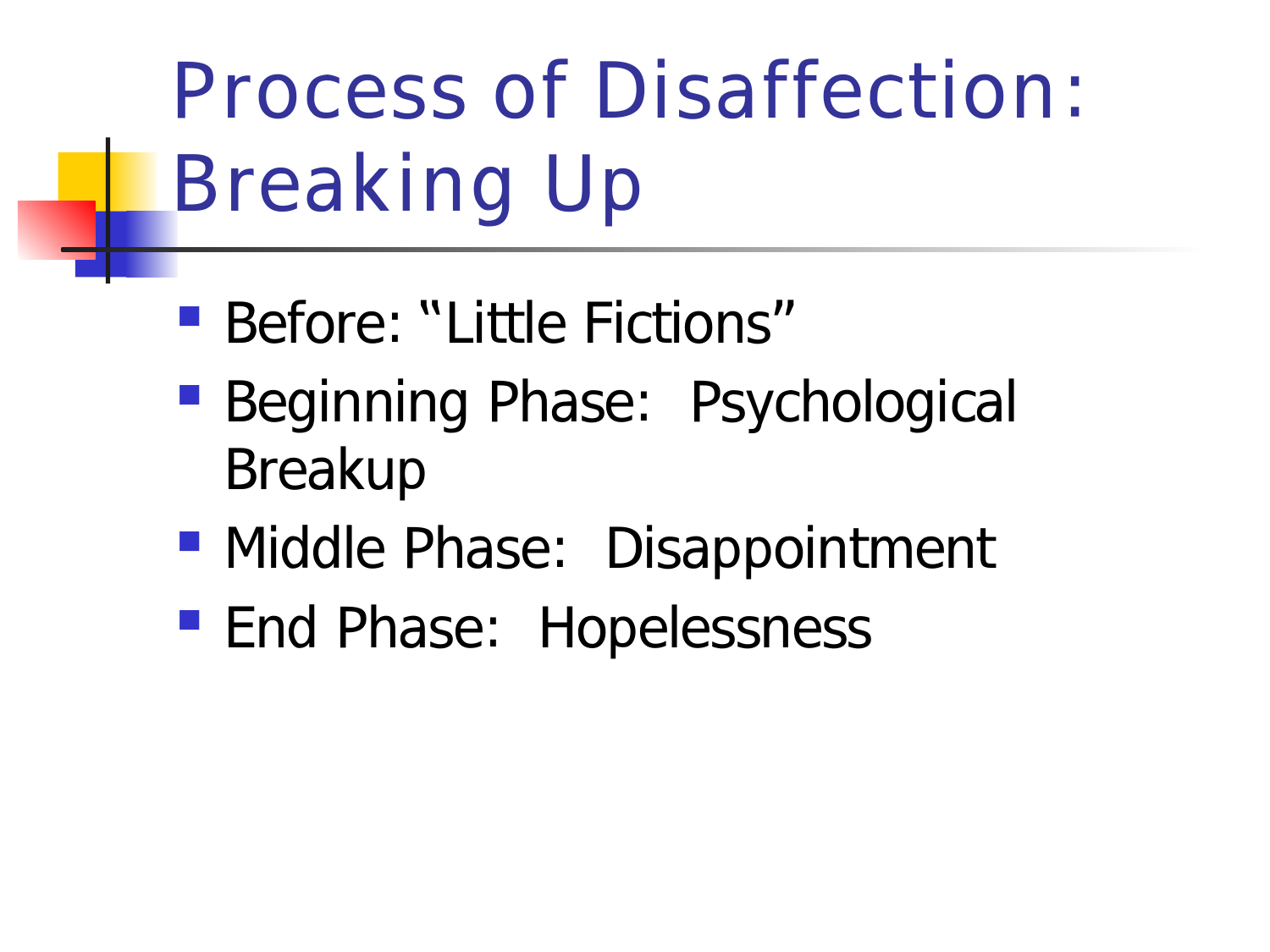

# Process of Disaffection:  Breaking Up
Before: “Little Fictions”
Beginning Phase:  Psychological Breakup
Middle Phase:  Disappointment
End Phase:  Hopelessness